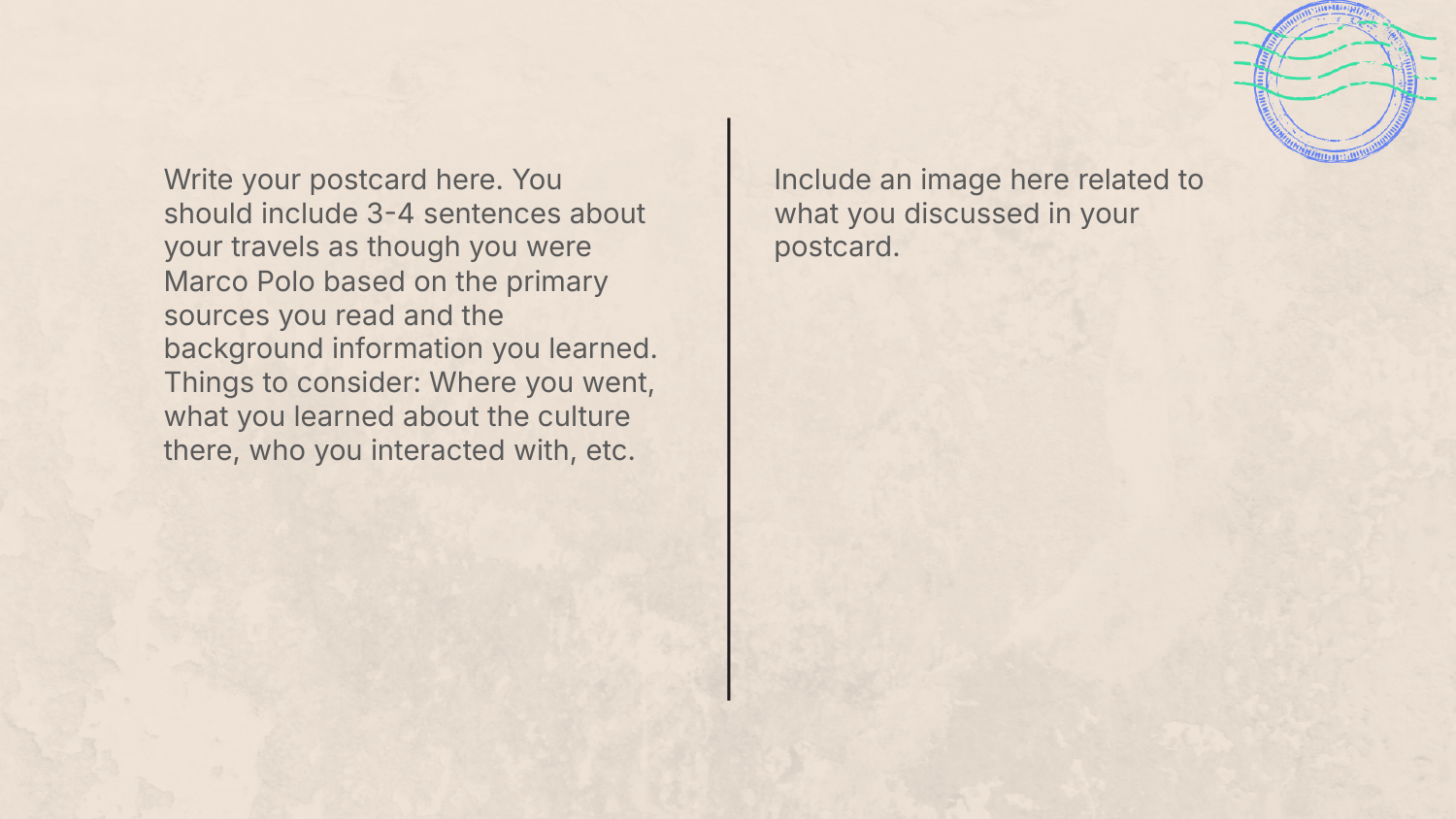

Write your postcard here. You should include 3-4 sentences about your travels as though you were Marco Polo based on the primary sources you read and the background information you learned. Things to consider: Where you went, what you learned about the culture there, who you interacted with, etc.
Include an image here related to what you discussed in your postcard.